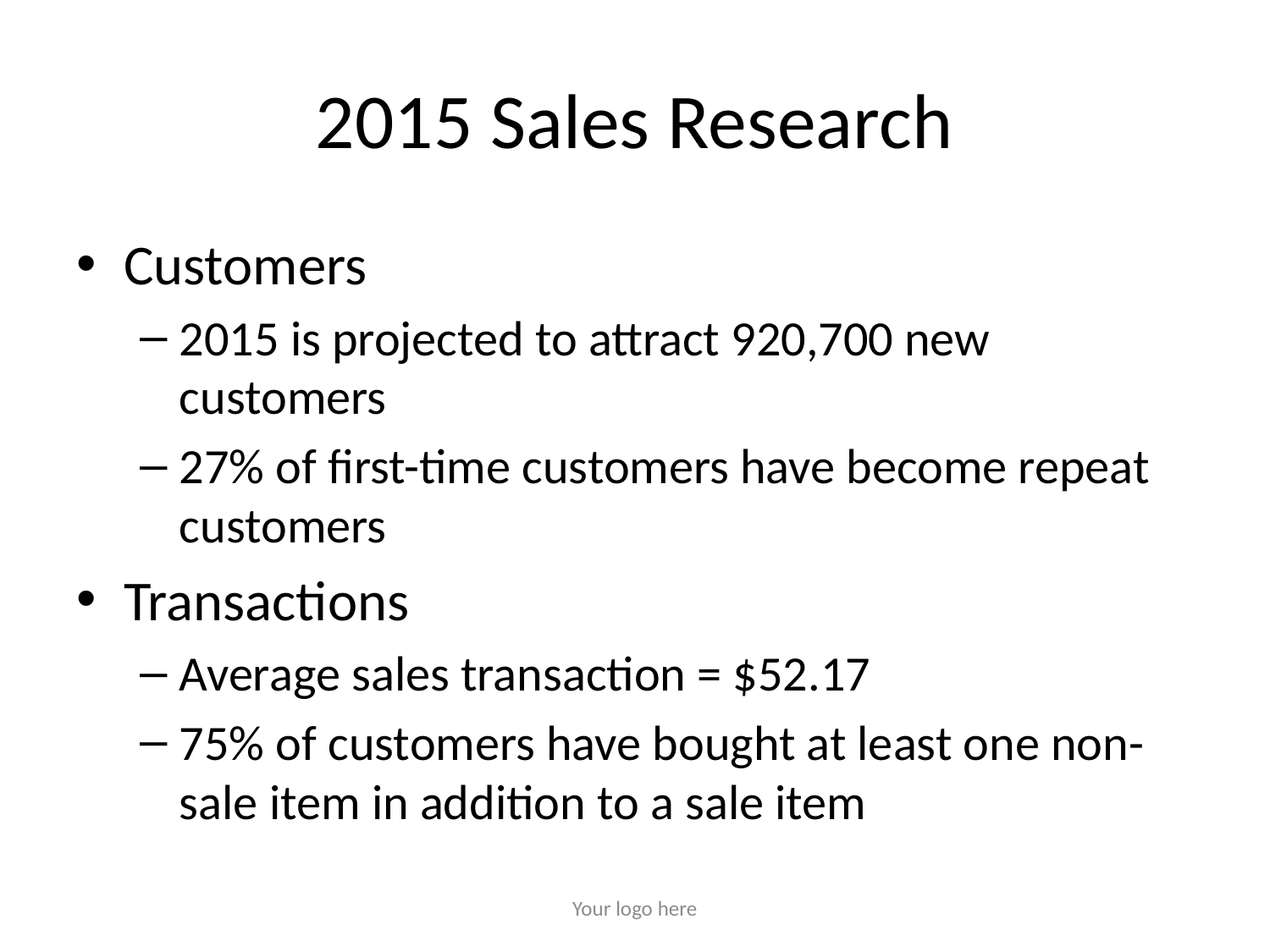

# 2015 Sales Research
Customers
2015 is projected to attract 920,700 new customers
27% of first-time customers have become repeat customers
Transactions
Average sales transaction = $52.17
75% of customers have bought at least one non-sale item in addition to a sale item
Your logo here